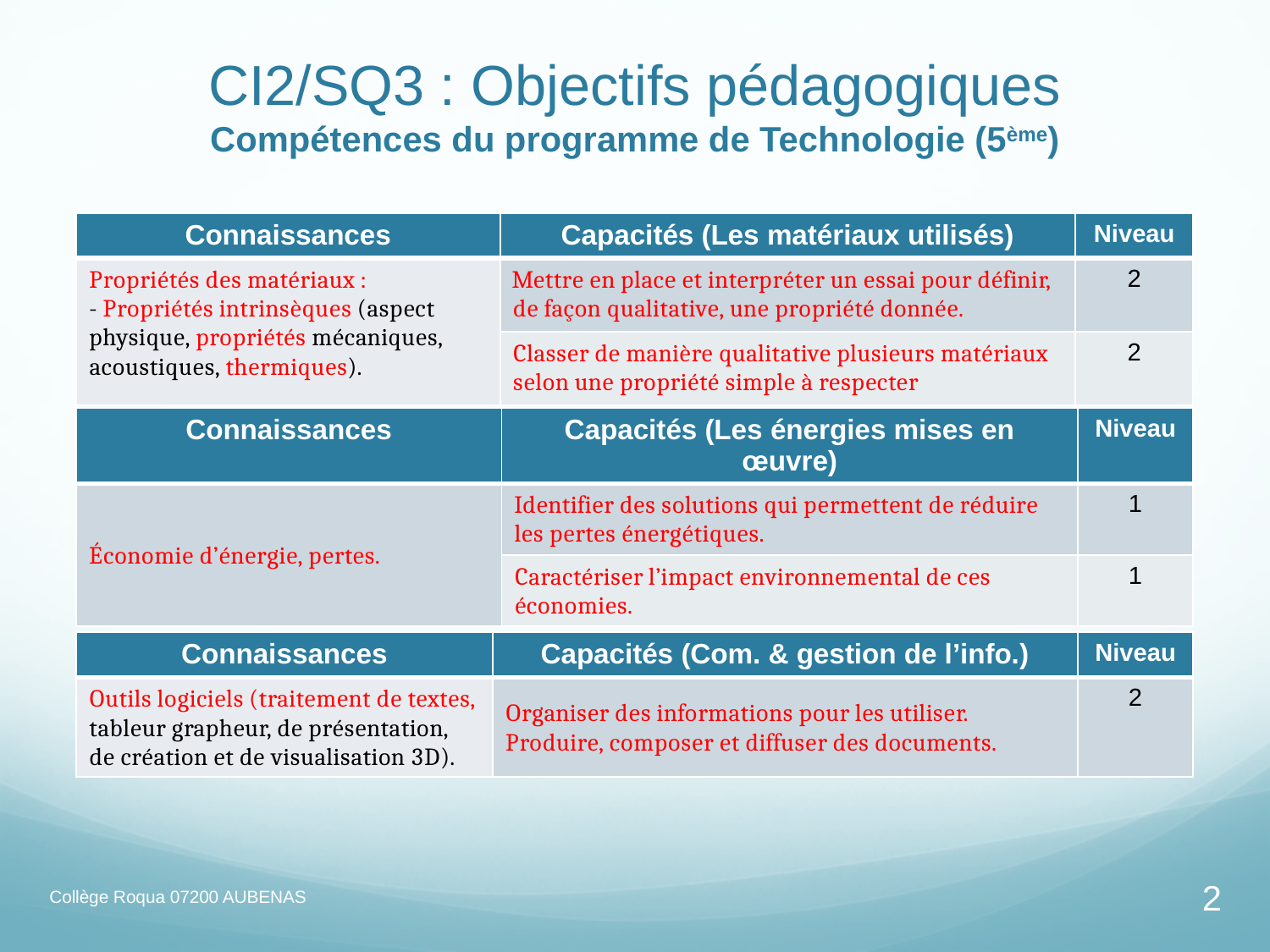

# CI2/SQ3 : Objectifs pédagogiques Compétences du programme de Technologie (5ème)
| Connaissances | Capacités (Les matériaux utilisés) | Niveau |
| --- | --- | --- |
| Propriétés des matériaux : - Propriétés intrinsèques (aspect physique, propriétés mécaniques, acoustiques, thermiques). | Mettre en place et interpréter un essai pour définir, de façon qualitative, une propriété donnée. | 2 |
|  | Classer de manière qualitative plusieurs matériaux selon une propriété simple à respecter | 2 |
| Connaissances | Capacités (Les énergies mises en œuvre) | Niveau |
| --- | --- | --- |
| Économie d’énergie, pertes. | Identifier des solutions qui permettent de réduire les pertes énergétiques. | 1 |
|  | Caractériser l’impact environnemental de ces économies. | 1 |
| Connaissances | Capacités (Com. & gestion de l’info.) | Niveau |
| --- | --- | --- |
| Outils logiciels (traitement de textes, tableur grapheur, de présentation, de création et de visualisation 3D). | Organiser des informations pour les utiliser. Produire, composer et diffuser des documents. | 2 |
Collège Roqua 07200 AUBENAS
2